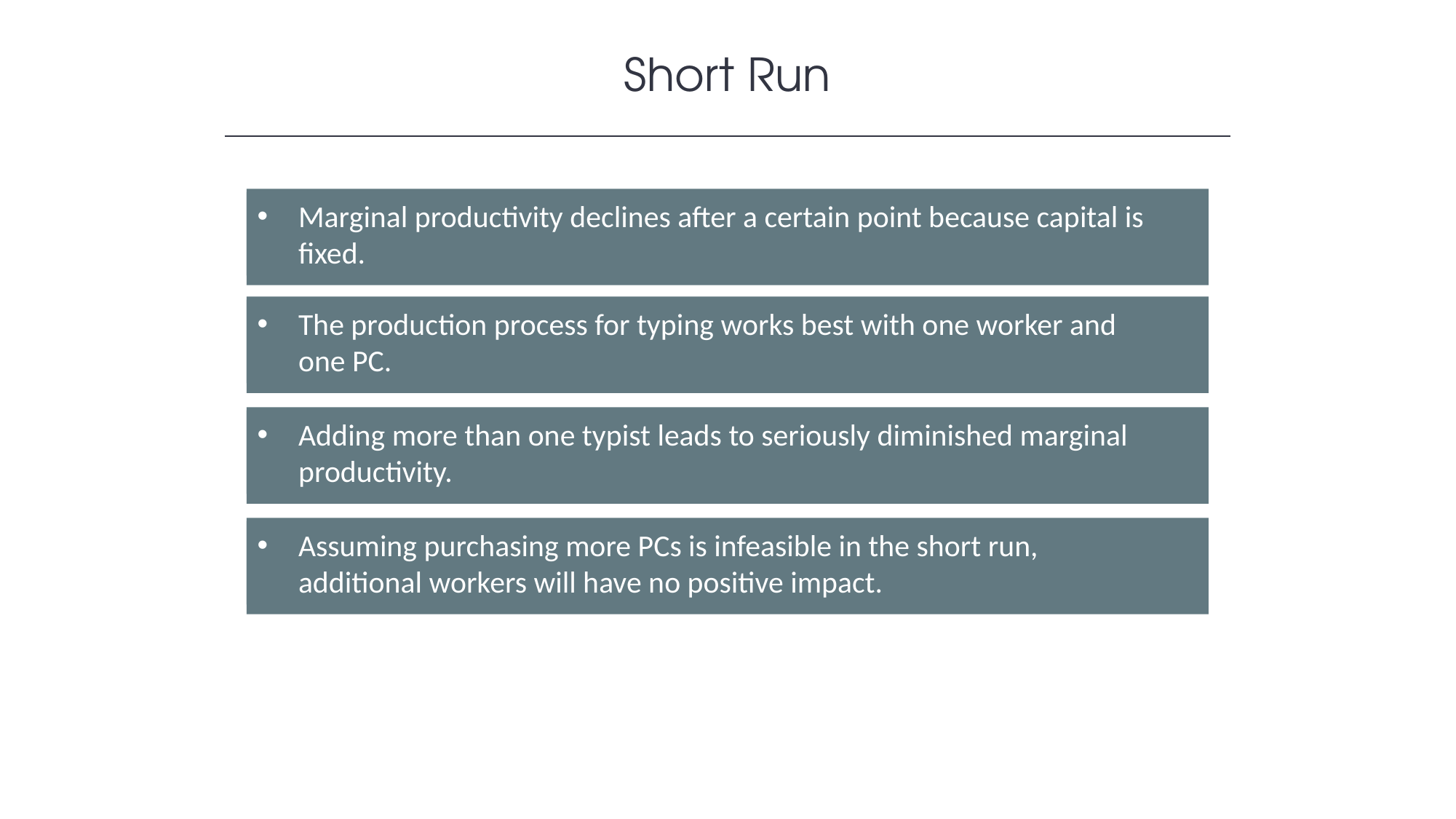

Short Run

Marginal productivity declines after a certain point because capital is fixed.

The production process for typing works best with one worker and one PC.

Adding more than one typist leads to seriously diminished marginal productivity.

Assuming purchasing more PCs is infeasible in the short run, additional workers will have no positive impact.